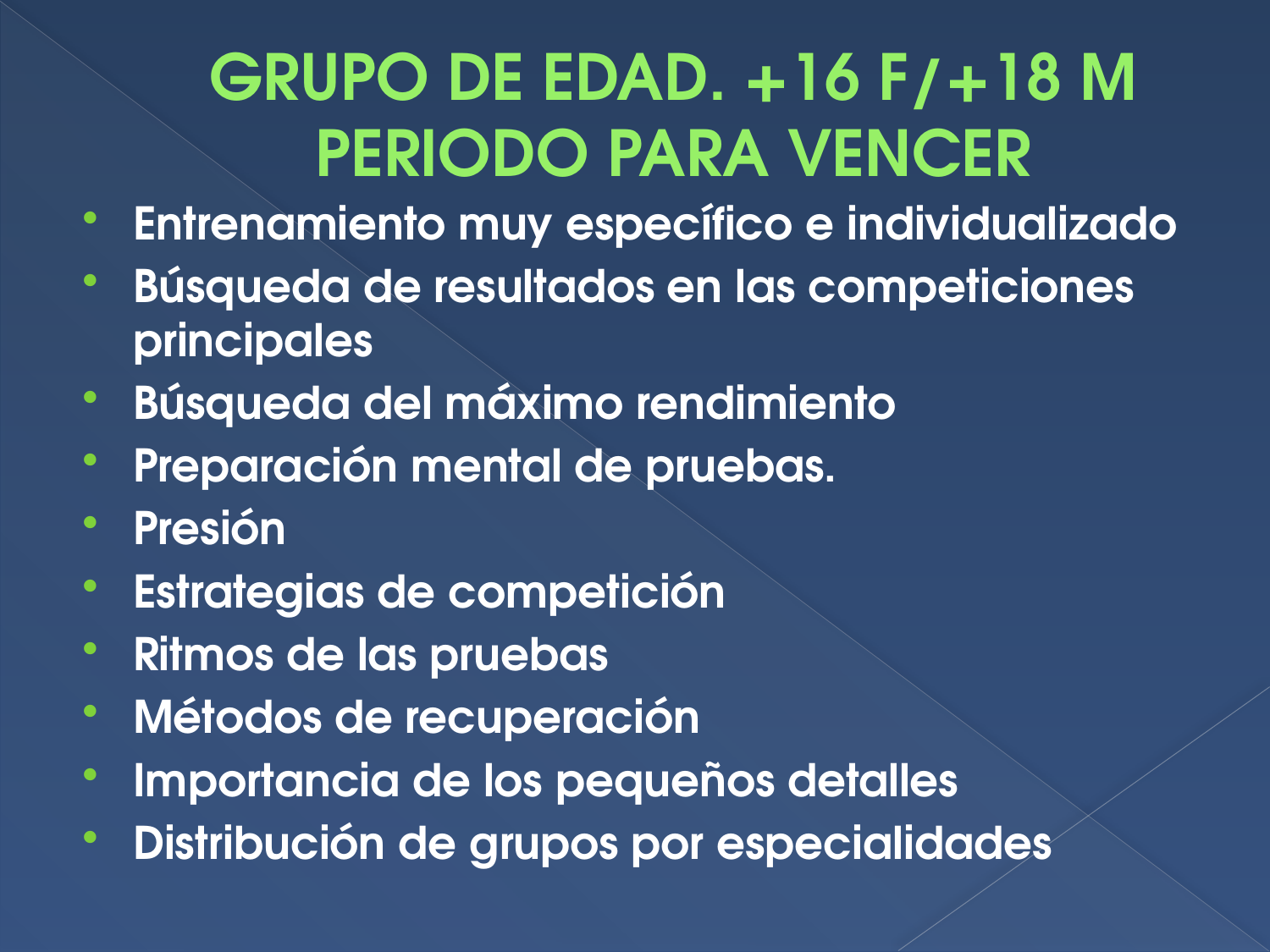

# GRUPO DE EDAD. +16 F/+18 M PERIODO PARA VENCER
Entrenamiento muy específico e individualizado
Búsqueda de resultados en las competiciones principales
Búsqueda del máximo rendimiento
Preparación mental de pruebas.
Presión
Estrategias de competición
Ritmos de las pruebas
Métodos de recuperación
Importancia de los pequeños detalles
Distribución de grupos por especialidades